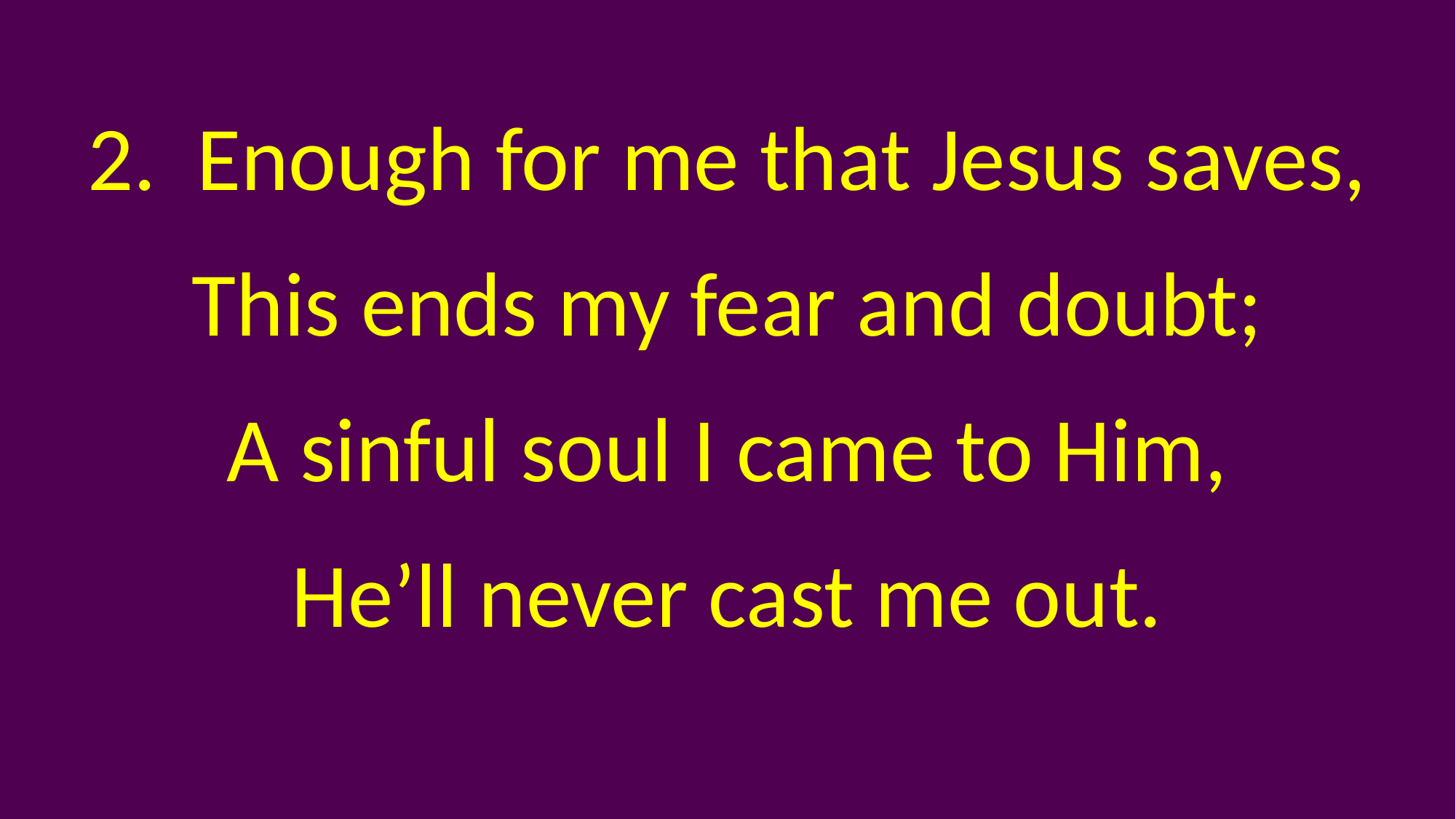

2.	Enough for me that Jesus saves,
This ends my fear and doubt;
A sinful soul I came to Him,
He’ll never cast me out.